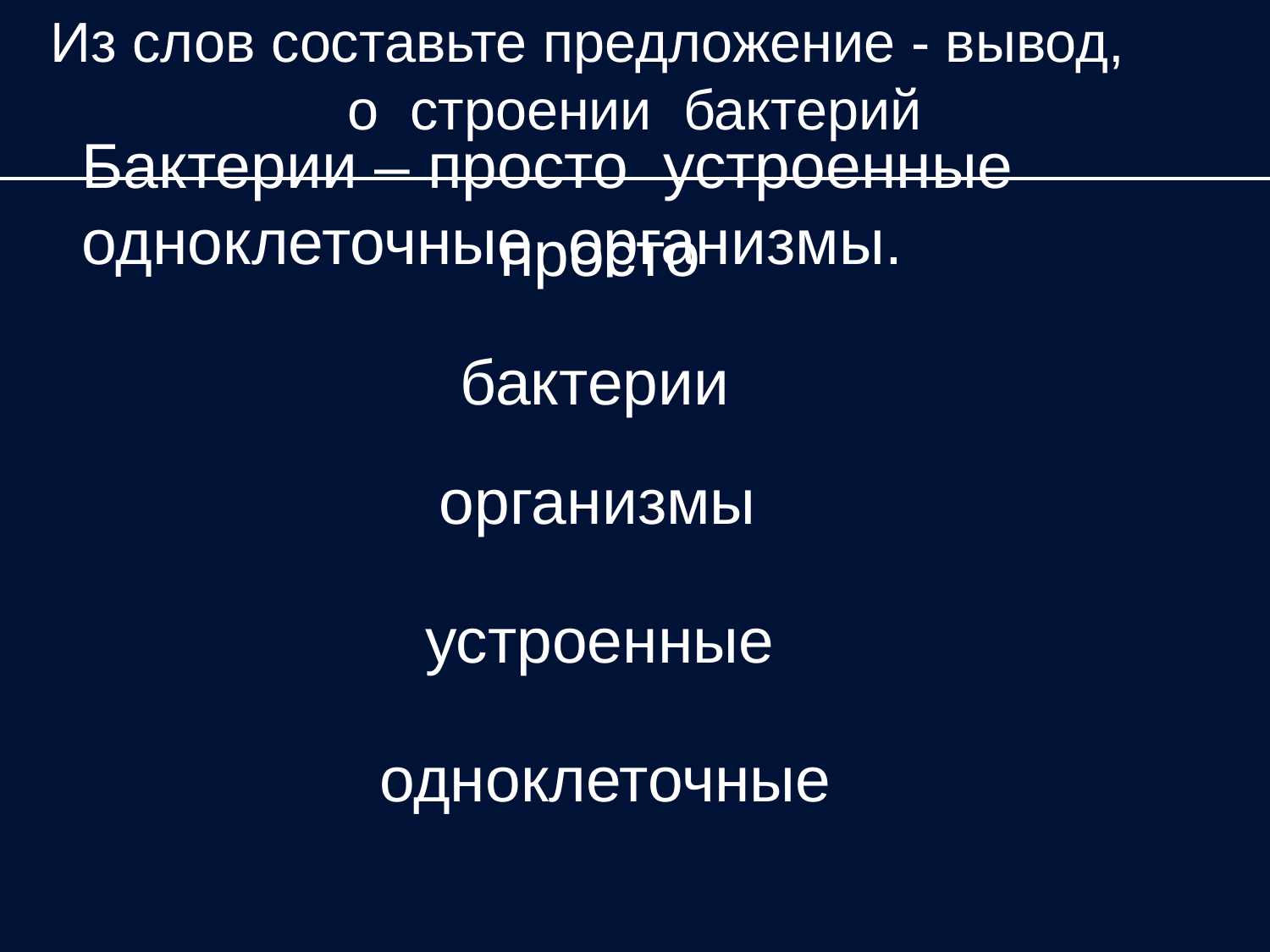

Из слов составьте предложение - вывод,        о  строении  бактерий

Бактерии – просто  устроенные
одноклеточные  организмы.

просто

бактерии

организмы

устроенные

одноклеточные